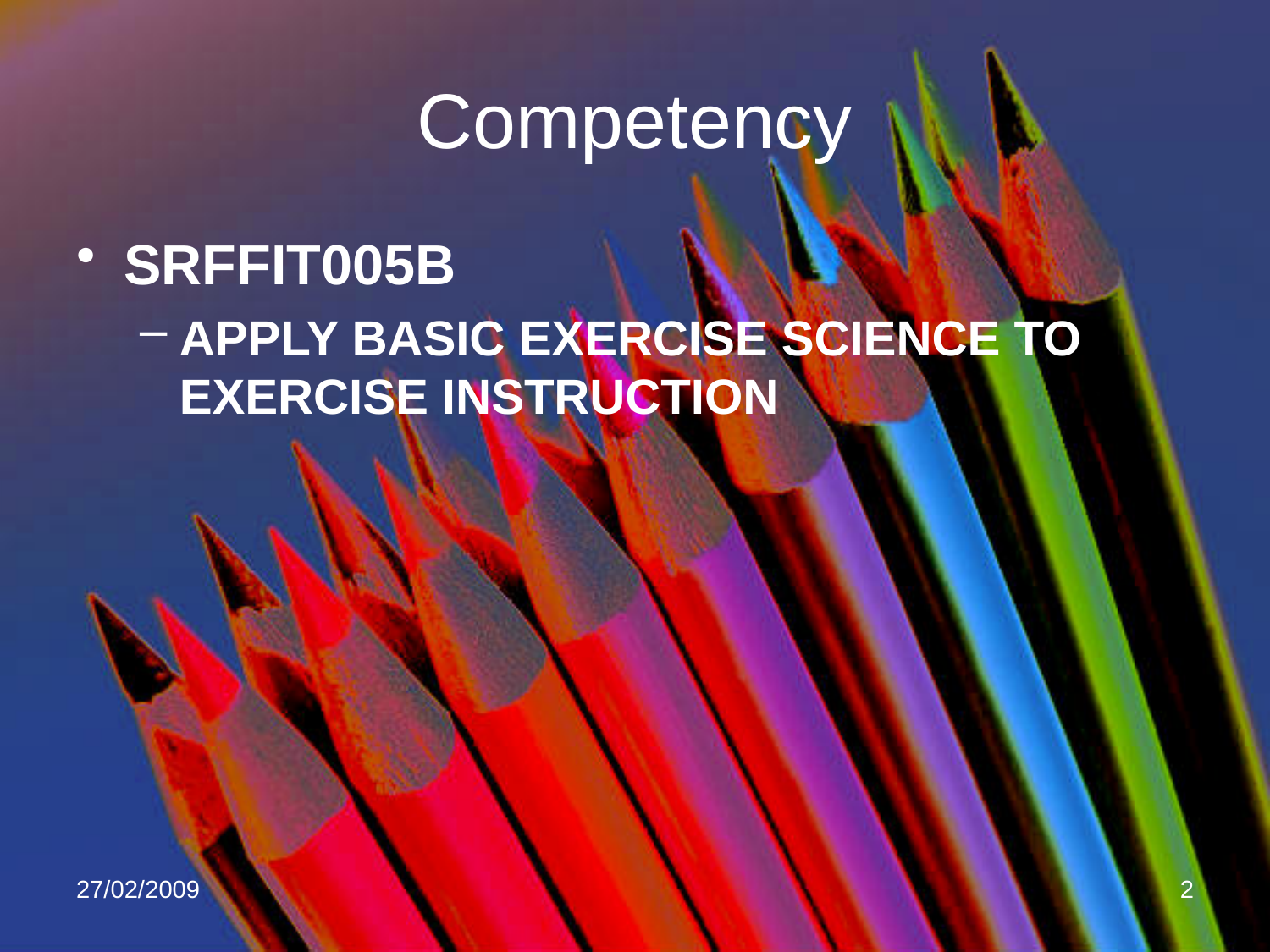

# Competency
SRFFIT005B
APPLY BASIC EXERCISE SCIENCE TO EXERCISE INSTRUCTION

27/02/2009
2